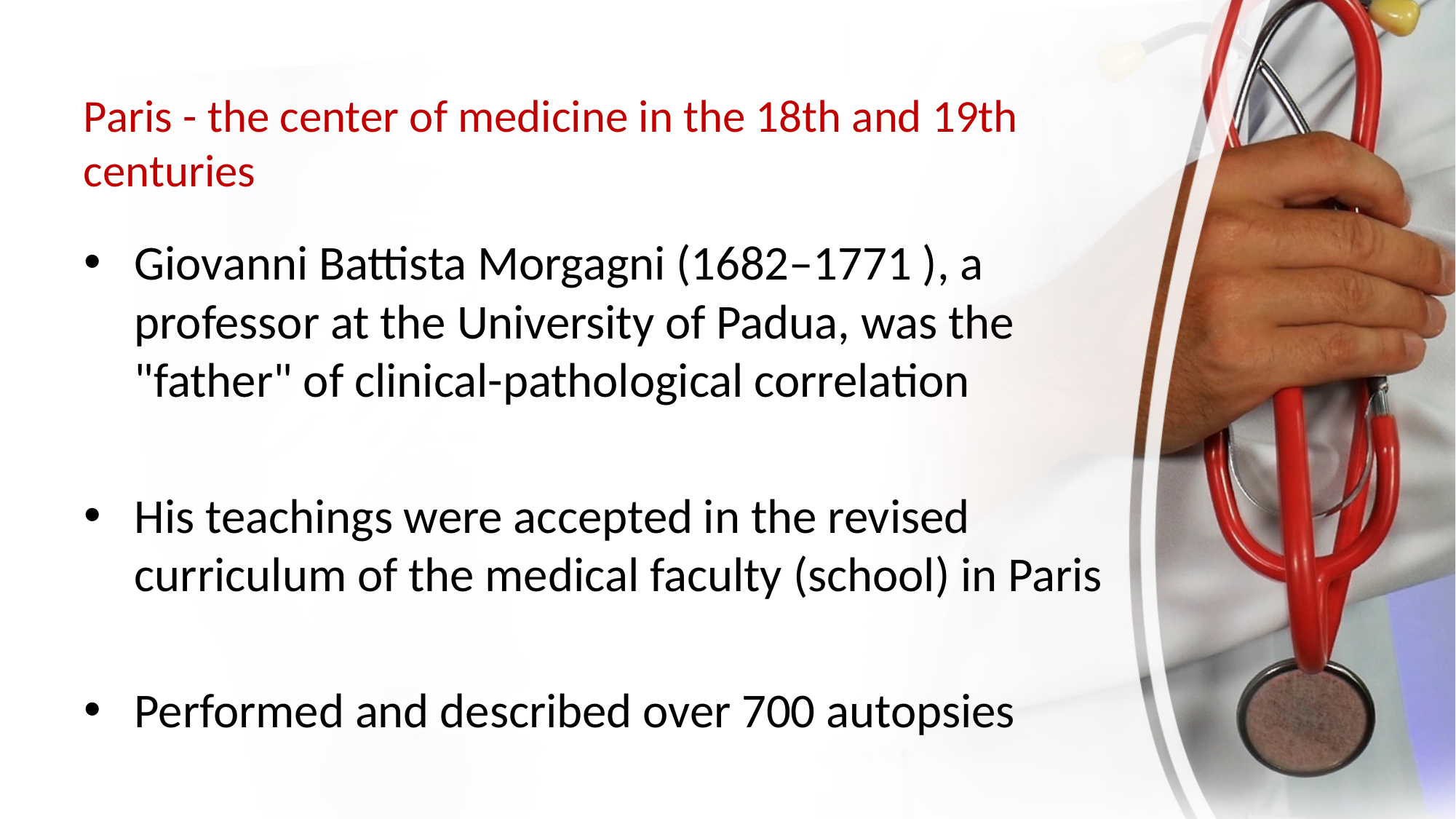

# Paris - the center of medicine in the 18th and 19th centuries
Giovanni Battista Morgagni (1682–1771 ), a professor at the University of Padua, was the "father" of clinical-pathological correlation

His teachings were accepted in the revised curriculum of the medical faculty (school) in Paris

Performed and described over 700 autopsies